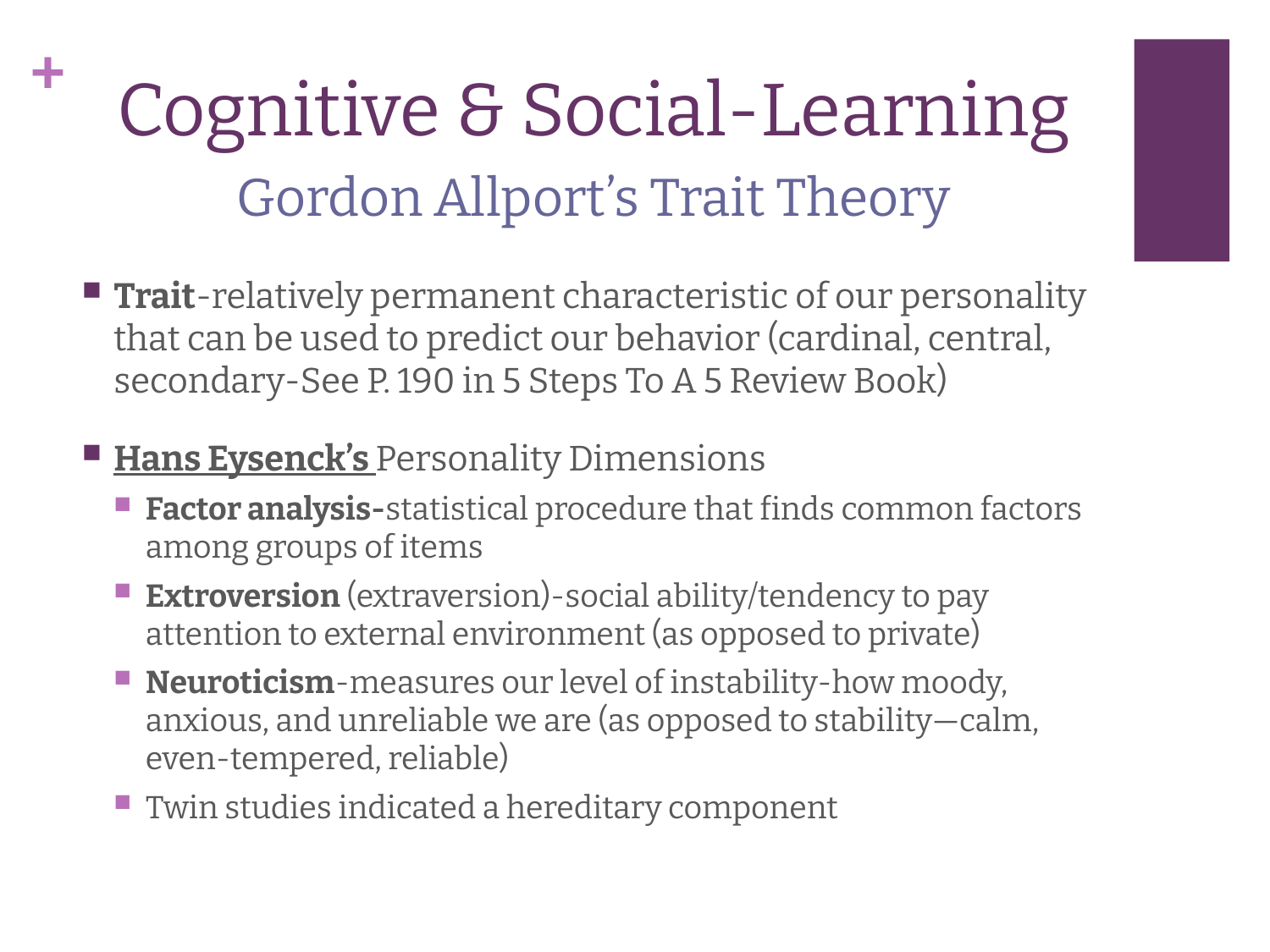

# Cognitive & Social-Learning
Gordon Allport’s Trait Theory
Trait-relatively permanent characteristic of our personality that can be used to predict our behavior (cardinal, central, secondary-See P. 190 in 5 Steps To A 5 Review Book)
Hans Eysenck’s Personality Dimensions
Factor analysis-statistical procedure that finds common factors among groups of items
Extroversion (extraversion)-social ability/tendency to pay attention to external environment (as opposed to private)
Neuroticism-measures our level of instability-how moody, anxious, and unreliable we are (as opposed to stability—calm, even-tempered, reliable)
Twin studies indicated a hereditary component